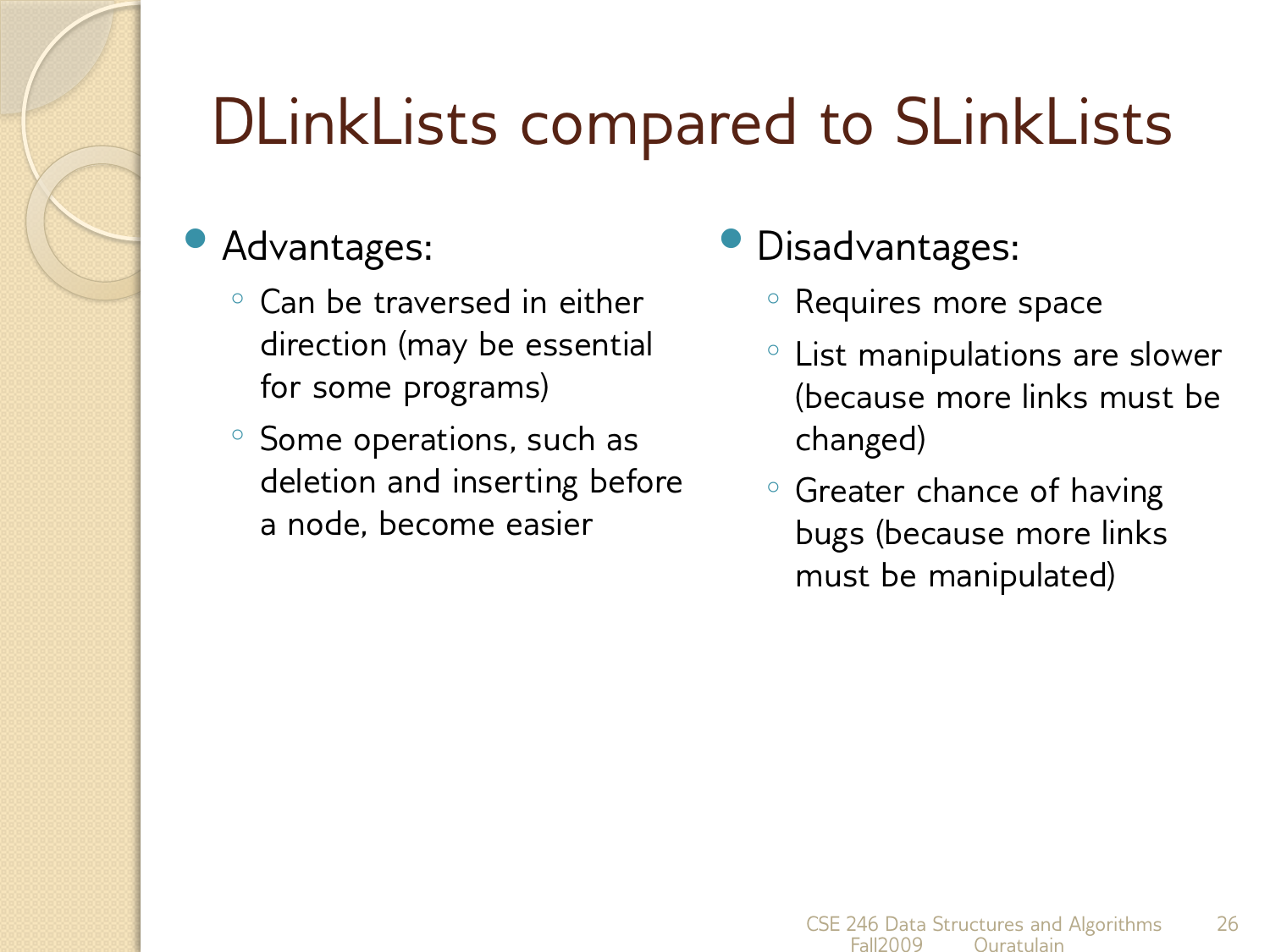

# DLinkLists compared to SLinkLists
Advantages:
Can be traversed in either direction (may be essential for some programs)
Some operations, such as deletion and inserting before a node, become easier

Disadvantages:
Requires more space
List manipulations are slower (because more links must be changed)
Greater chance of having bugs (because more links must be manipulated)
CSE 246 Data Structures and Algorithms          Fall2009        Quratulain
26